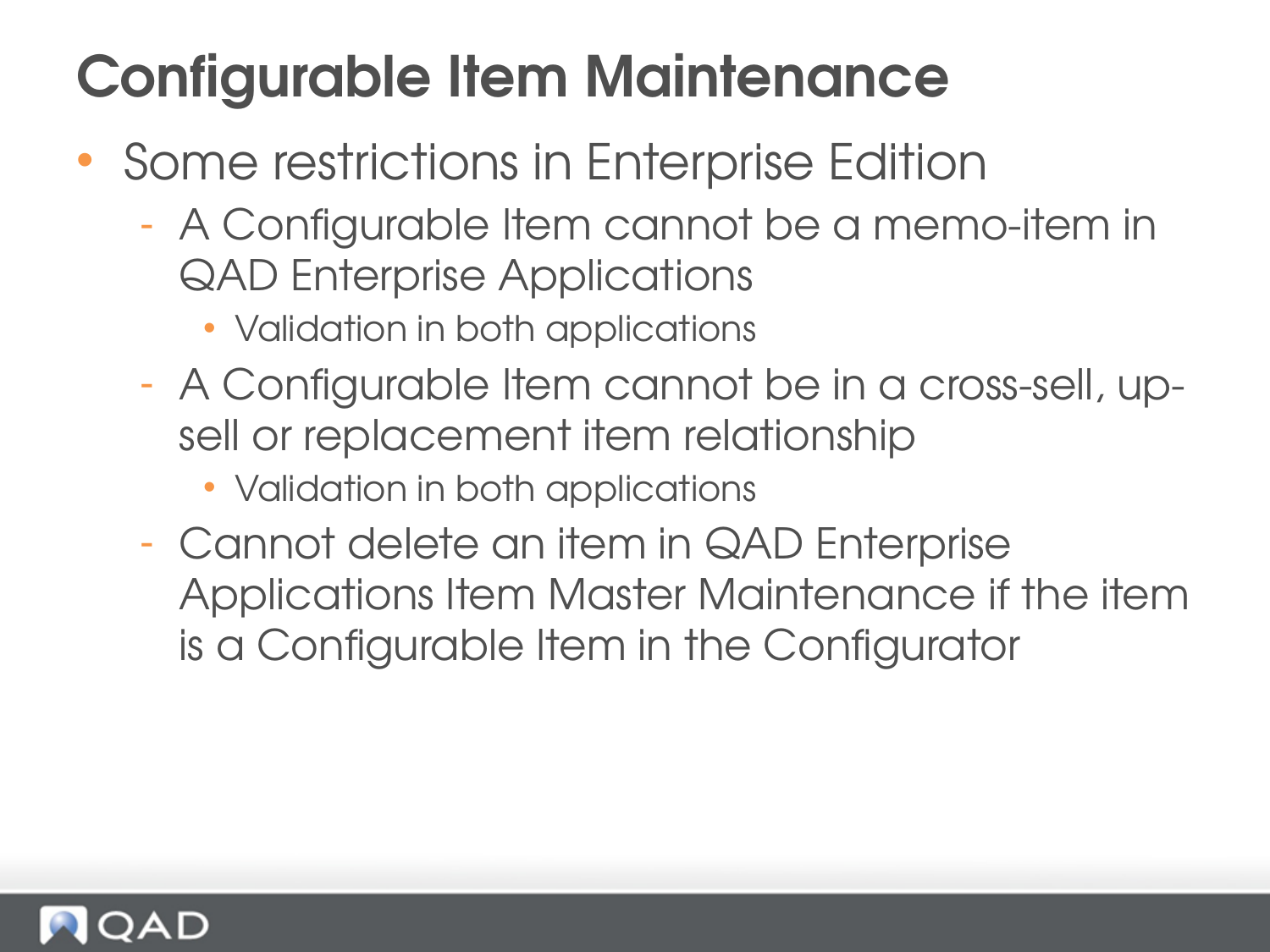

# Configurable Item Maintenance
Some restrictions in Enterprise Edition
A Configurable Item cannot be a memo-item in QAD Enterprise Applications
Validation in both applications
A Configurable Item cannot be in a cross-sell, up-sell or replacement item relationship
Validation in both applications
Cannot delete an item in QAD Enterprise Applications Item Master Maintenance if the item is a Configurable Item in the Configurator